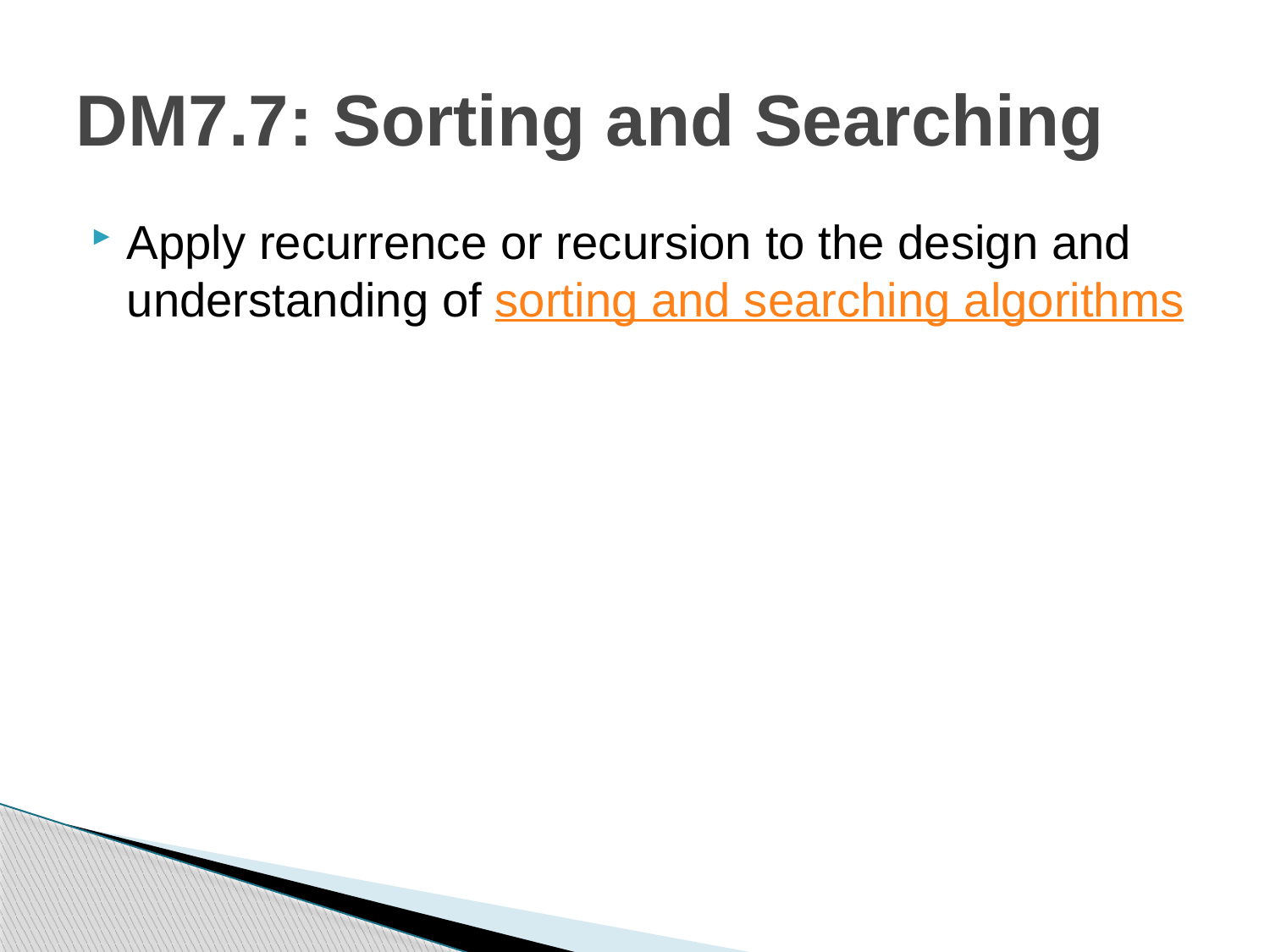

# DM7.7: Sorting and Searching
Apply recurrence or recursion to the design and understanding of sorting and searching algorithms